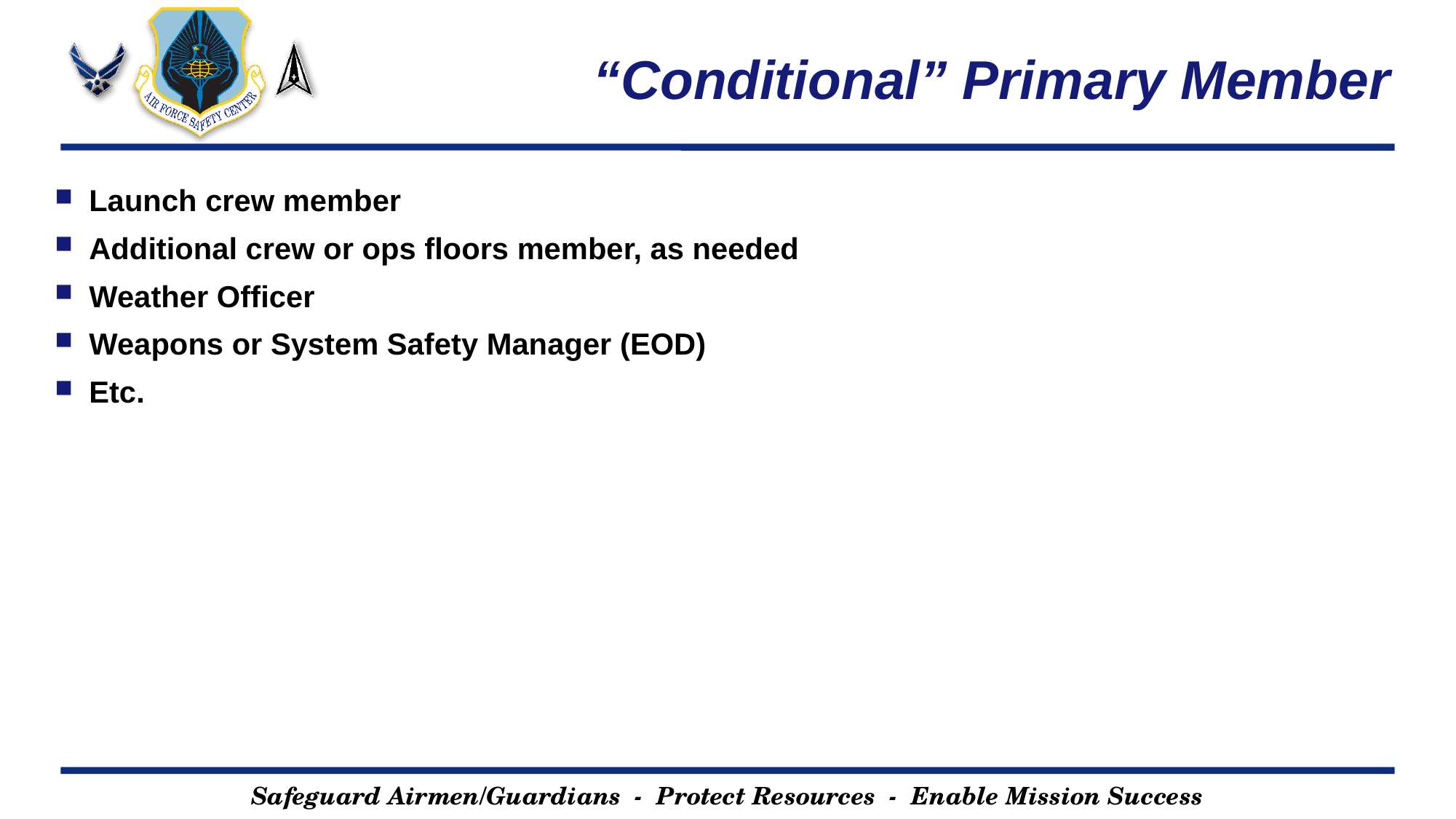

# “Conditional” Primary Member
Launch crew member
Additional crew or ops floors member, as needed
Weather Officer
Weapons or System Safety Manager (EOD)
Etc.